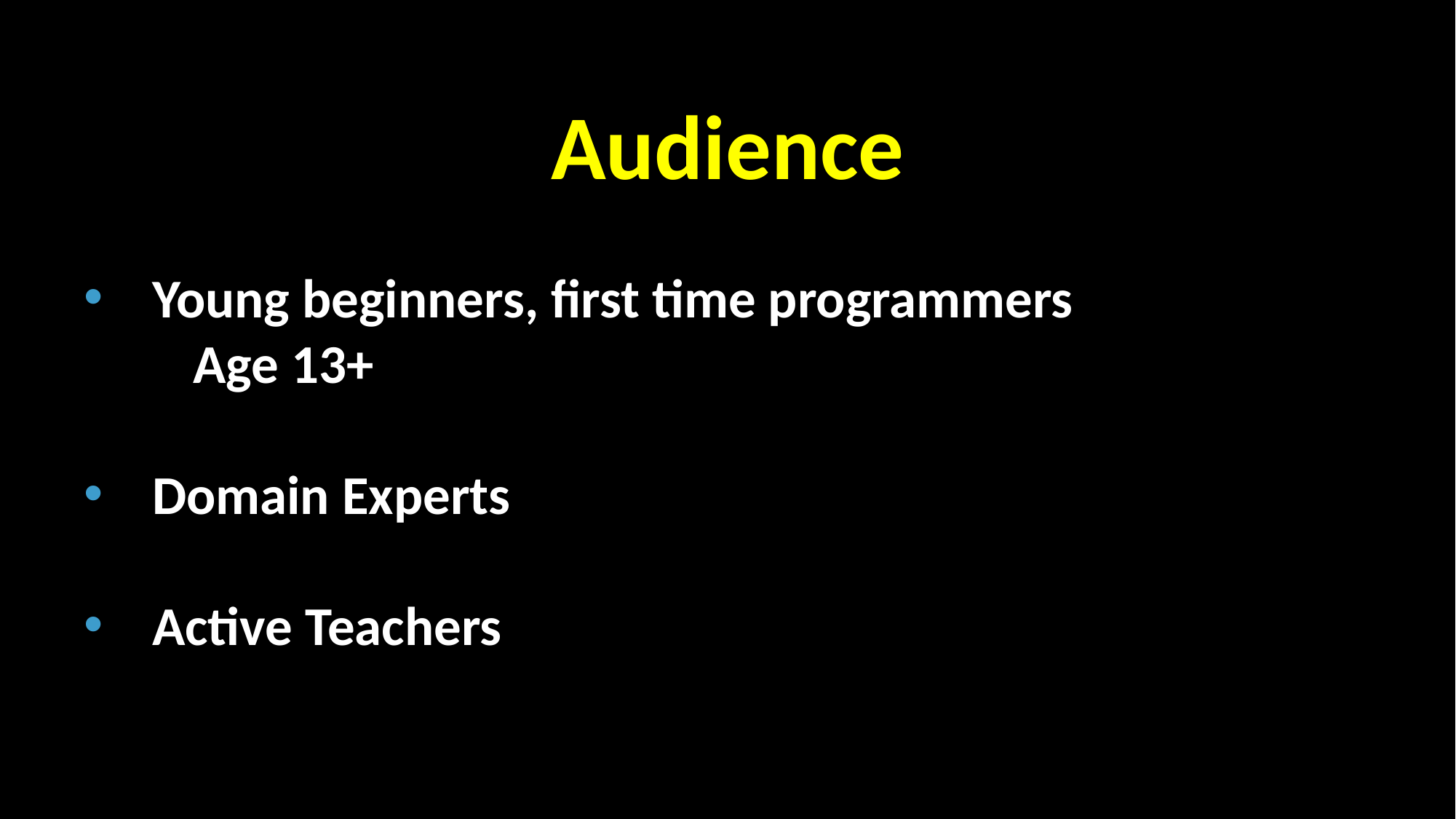

Audience

Young beginners, first time programmers
	Age 13+

Domain Experts

Active Teachers